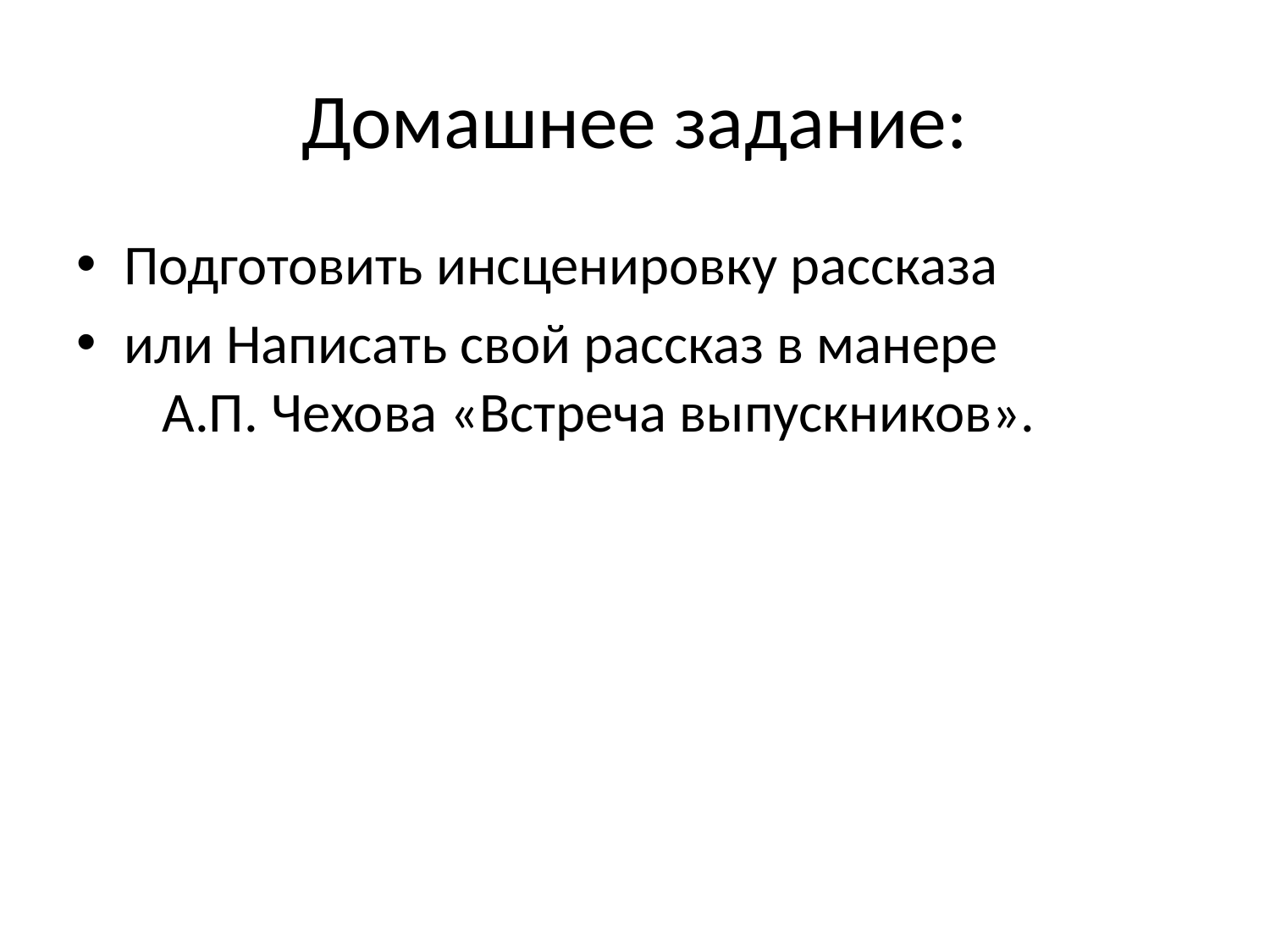

# Домашнее задание:
Подготовить инсценировку рассказа
или Написать свой рассказ в манере                   А.П. Чехова «Встреча выпускников».